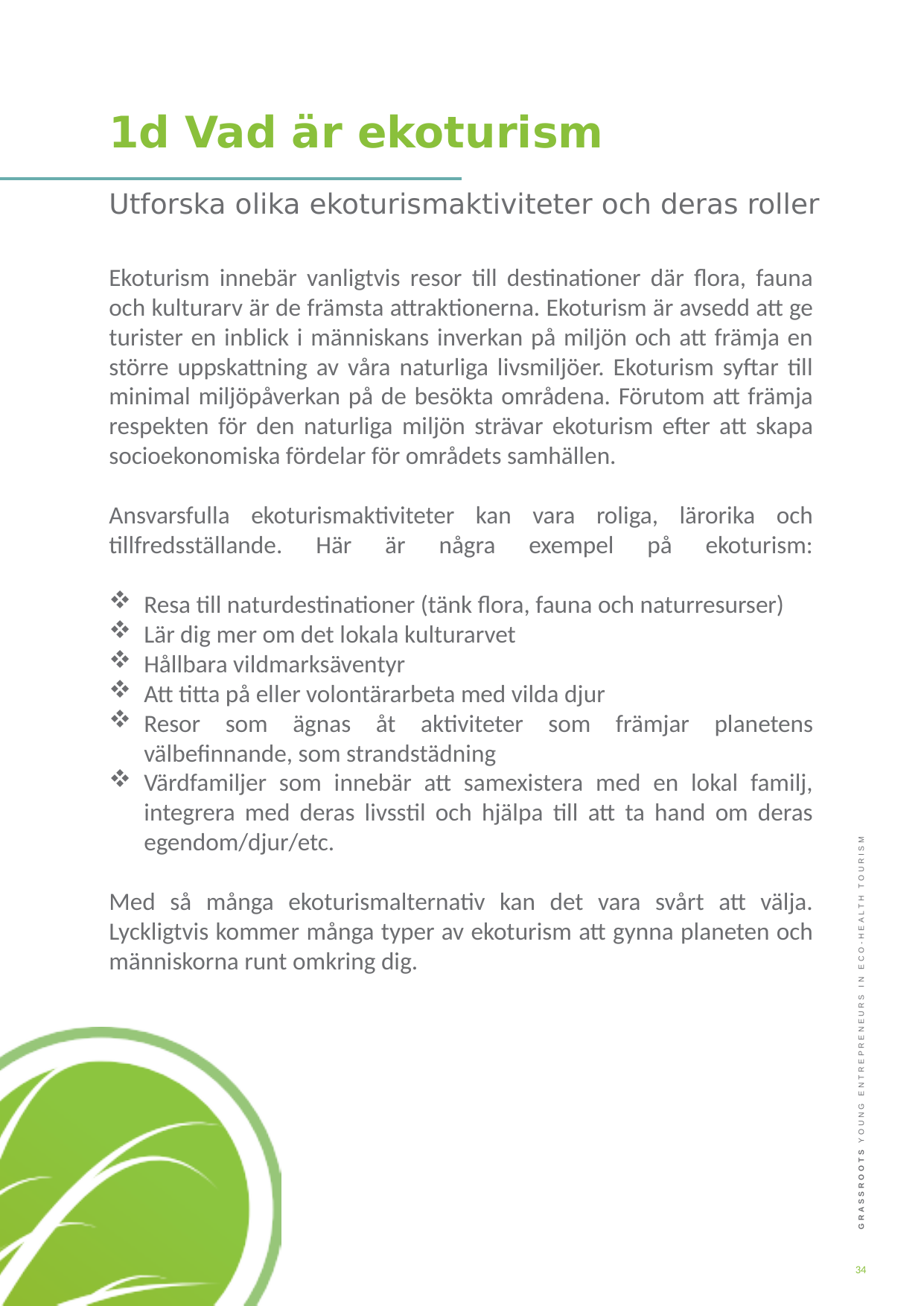

1d Vad är ekoturism
Utforska olika ekoturismaktiviteter och deras roller
Ekoturism innebär vanligtvis resor till destinationer där flora, fauna och kulturarv är de främsta attraktionerna. Ekoturism är avsedd att ge turister en inblick i människans inverkan på miljön och att främja en större uppskattning av våra naturliga livsmiljöer. Ekoturism syftar till minimal miljöpåverkan på de besökta områdena. Förutom att främja respekten för den naturliga miljön strävar ekoturism efter att skapa socioekonomiska fördelar för områdets samhällen.

Ansvarsfulla ekoturismaktiviteter kan vara roliga, lärorika och tillfredsställande. Här är några exempel på ekoturism:
Resa till naturdestinationer (tänk flora, fauna och naturresurser)
Lär dig mer om det lokala kulturarvet
Hållbara vildmarksäventyr
Att titta på eller volontärarbeta med vilda djur
Resor som ägnas åt aktiviteter som främjar planetens välbefinnande, som strandstädning
Värdfamiljer som innebär att samexistera med en lokal familj, integrera med deras livsstil och hjälpa till att ta hand om deras egendom/djur/etc.

Med så många ekoturismalternativ kan det vara svårt att välja. Lyckligtvis kommer många typer av ekoturism att gynna planeten och människorna runt omkring dig.

34